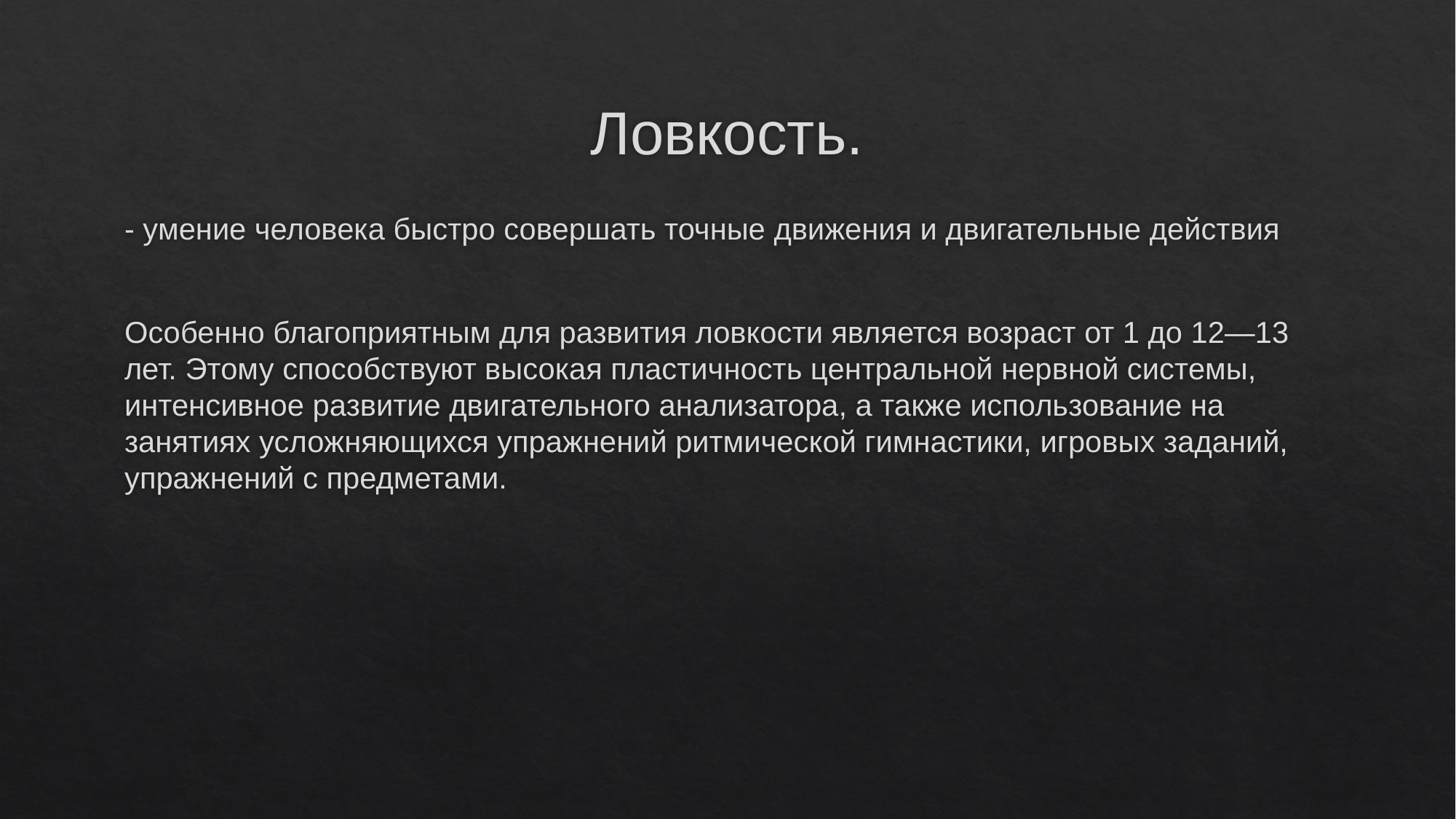

# Ловкость.
- умение человека быстро совершать точные движения и двигательные действия

Особенно благоприятным для развития ловкости является возраст от 1 до 12—13 лет. Этому способствуют высокая пластич­ность центральной нервной системы, интенсивное развитие дви­гательного анализатора, а также использование на занятиях услож­няющихся упражнений ритмической гимнастики, игровых заданий, упражнений с предметами.